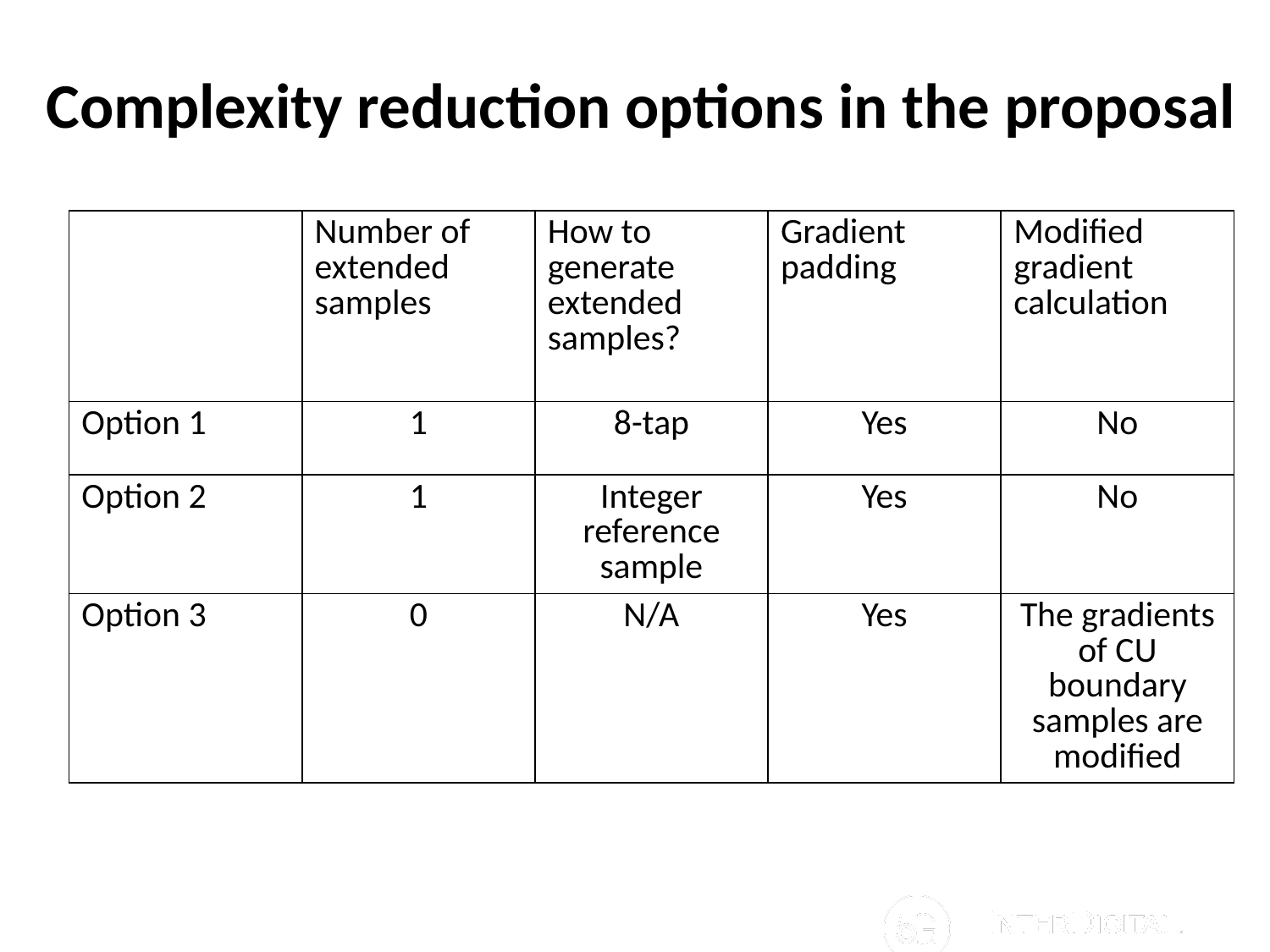

# Complexity reduction options in the proposal
|  | Number of extended samples | How to generate extended samples? | Gradient padding | Modified gradient calculation |
| --- | --- | --- | --- | --- |
| Option 1 | 1 | 8-tap | Yes | No |
| Option 2 | 1 | Integer reference sample | Yes | No |
| Option 3 | 0 | N/A | Yes | The gradients of CU boundary samples are modified |
© 2018 InterDigital, Inc. All Rights Reserved.
8